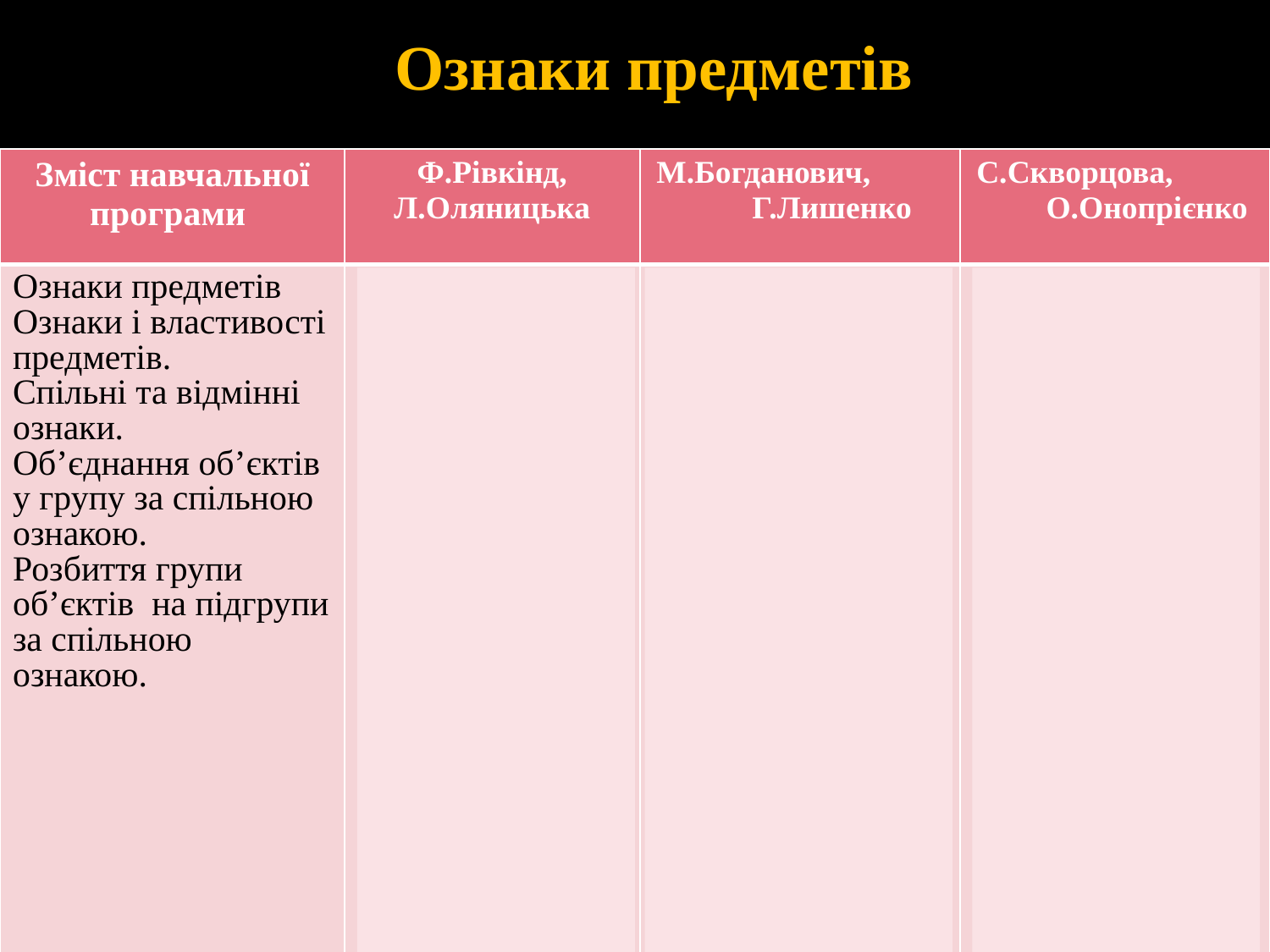

# Ознаки предметів
| Зміст навчальної програми | Ф.Рівкінд, Л.Оляницька | М.Богданович, Г.Лишенко | С.Скворцова, О.Онопрієнко |
| --- | --- | --- | --- |
| Ознаки предметів Ознаки і властивості предметів. Спільні та відмінні ознаки. Об’єднання об’єктів у групу за спільною ознакою. Розбиття групи об’єктів на підгрупи за спільною ознакою. | Ознаки. Спільна ознака (на прикладі малюнку із тваринами). Відмінні ознаки. Узагальнення за спільною ознакою – призначенням | Ознаки предметів: колір, форма, розмір. Узагальнення. | Ознаки предметів: форма, розмір, колір. Узагальнення за спільними ознаками: формою, розміром, кольором тощо. Класифікація за відмінними ознаками. |